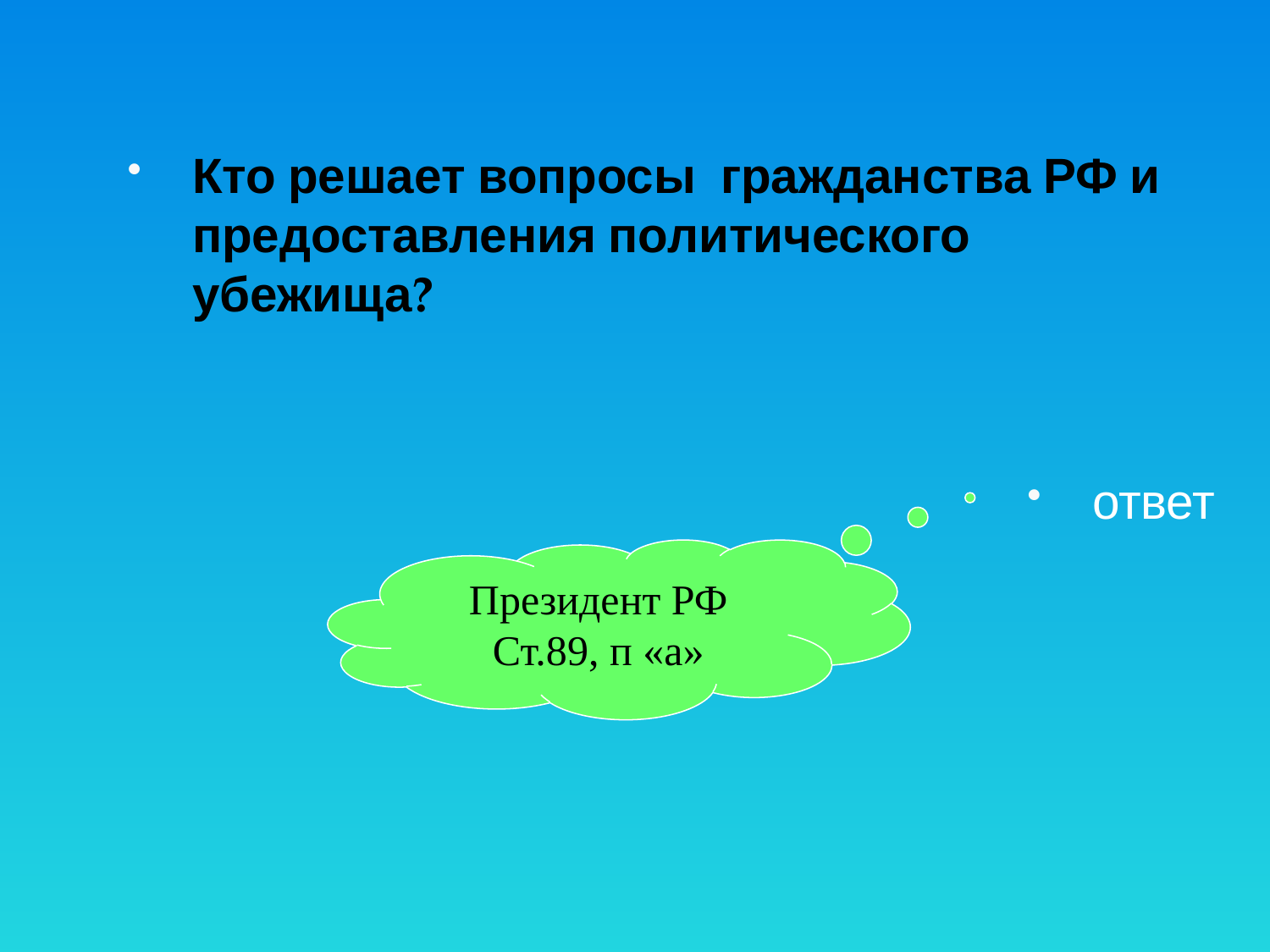

Кто решает вопросы  гражданства РФ и предоставления политического убежища?

ответ
Президент РФ
Ст.89, п «а»